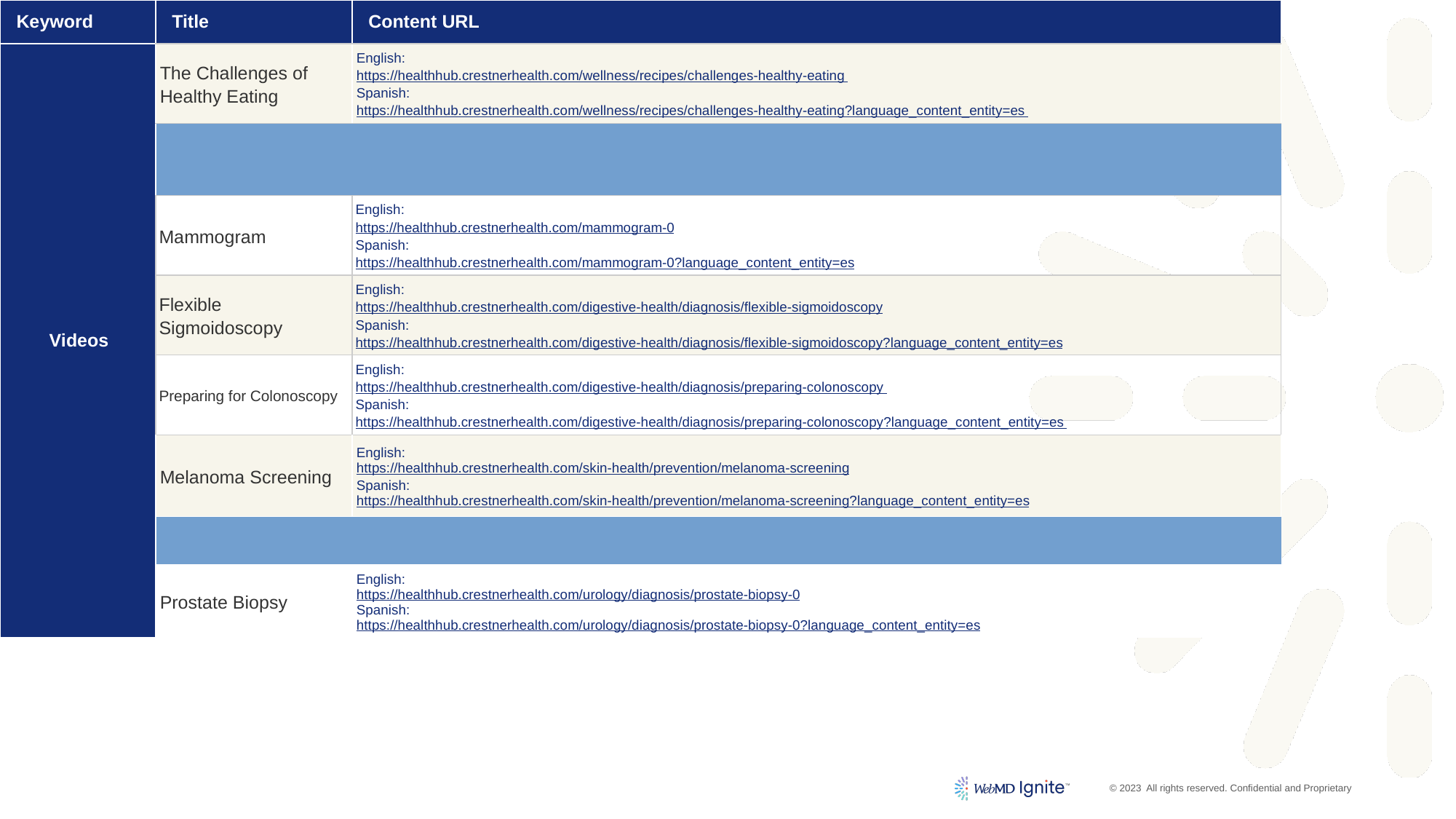

Videos that engage and teach
HealthHub videos are available in English and Spanish. Here are some highlighted titles.
| Keyword | Title | Content URL |
| --- | --- | --- |
| Videos | The Challenges of Healthy Eating | English: https://healthhub.crestnerhealth.com/wellness/recipes/challenges-healthy-eating Spanish: https://healthhub.crestnerhealth.com/wellness/recipes/challenges-healthy-eating?language\_content\_entity=es |
|  |  |  |
|  | Mammogram | English: https://healthhub.crestnerhealth.com/mammogram-0 Spanish: https://healthhub.crestnerhealth.com/mammogram-0?language\_content\_entity=es |
|  | Flexible Sigmoidoscopy | English: https://healthhub.crestnerhealth.com/digestive-health/diagnosis/flexible-sigmoidoscopy Spanish: https://healthhub.crestnerhealth.com/digestive-health/diagnosis/flexible-sigmoidoscopy?language\_content\_entity=es |
|  | Preparing for Colonoscopy | English: https://healthhub.crestnerhealth.com/digestive-health/diagnosis/preparing-colonoscopy Spanish: https://healthhub.crestnerhealth.com/digestive-health/diagnosis/preparing-colonoscopy?language\_content\_entity=es |
|  | Melanoma Screening | English: https://healthhub.crestnerhealth.com/skin-health/prevention/melanoma-screening Spanish: https://healthhub.crestnerhealth.com/skin-health/prevention/melanoma-screening?language\_content\_entity=es |
|  |  |  |
|  | Prostate Biopsy | English: https://healthhub.crestnerhealth.com/urology/diagnosis/prostate-biopsy-0 Spanish: https://healthhub.crestnerhealth.com/urology/diagnosis/prostate-biopsy-0?language\_content\_entity=es |
|  |  |  |
|  | Testicular Cancer Screening | English: https://healthhub.crestnerhealth.com/urology/types/testicular-cancer-screening Spanish: https://healthhub.crestnerhealth.com/urology/types/testicular-cancer-screening?language\_content\_entity=es |